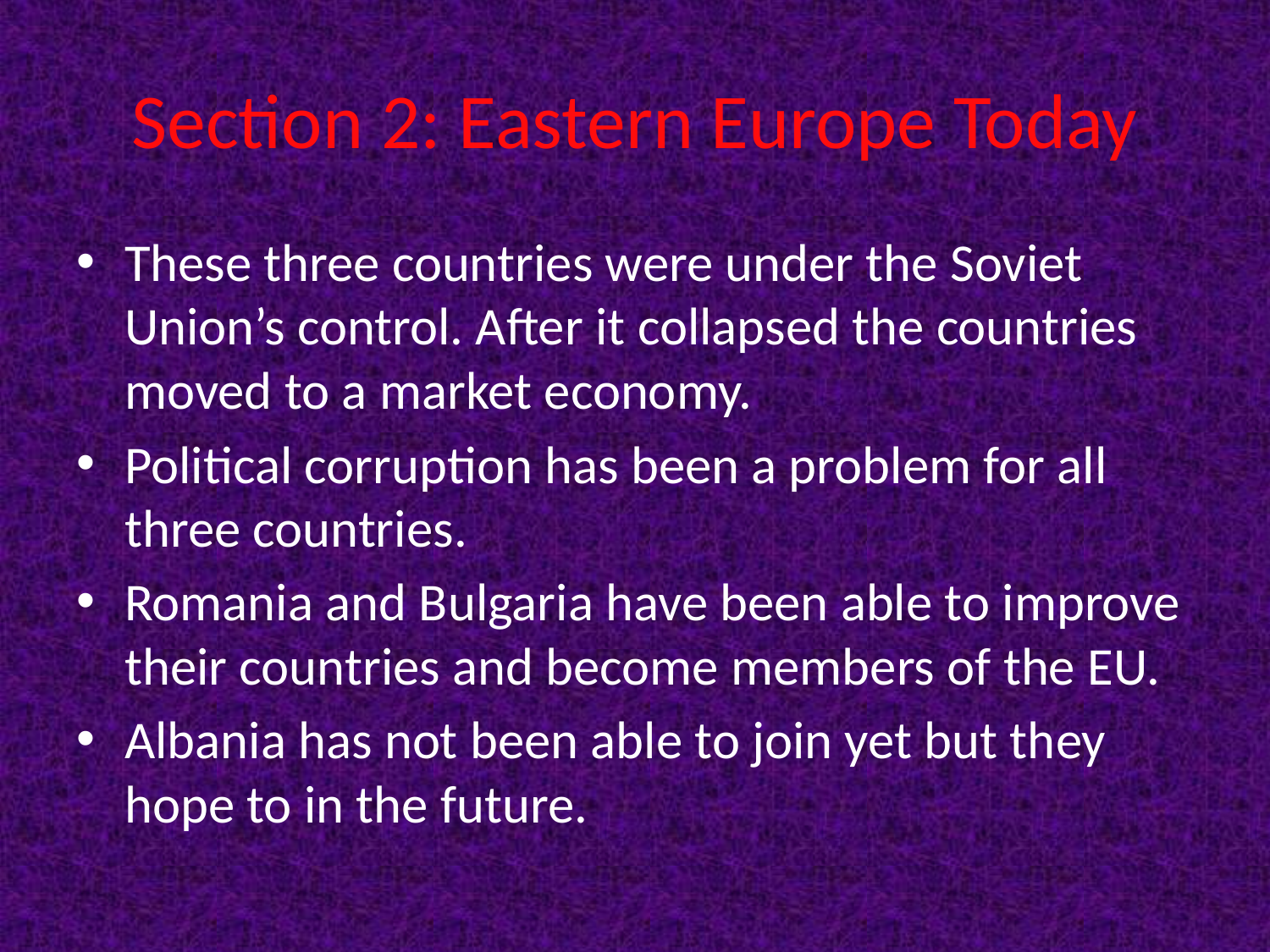

# Section 2: Eastern Europe Today
These three countries were under the Soviet Union’s control. After it collapsed the countries moved to a market economy.
Political corruption has been a problem for all three countries.
Romania and Bulgaria have been able to improve their countries and become members of the EU.
Albania has not been able to join yet but they hope to in the future.